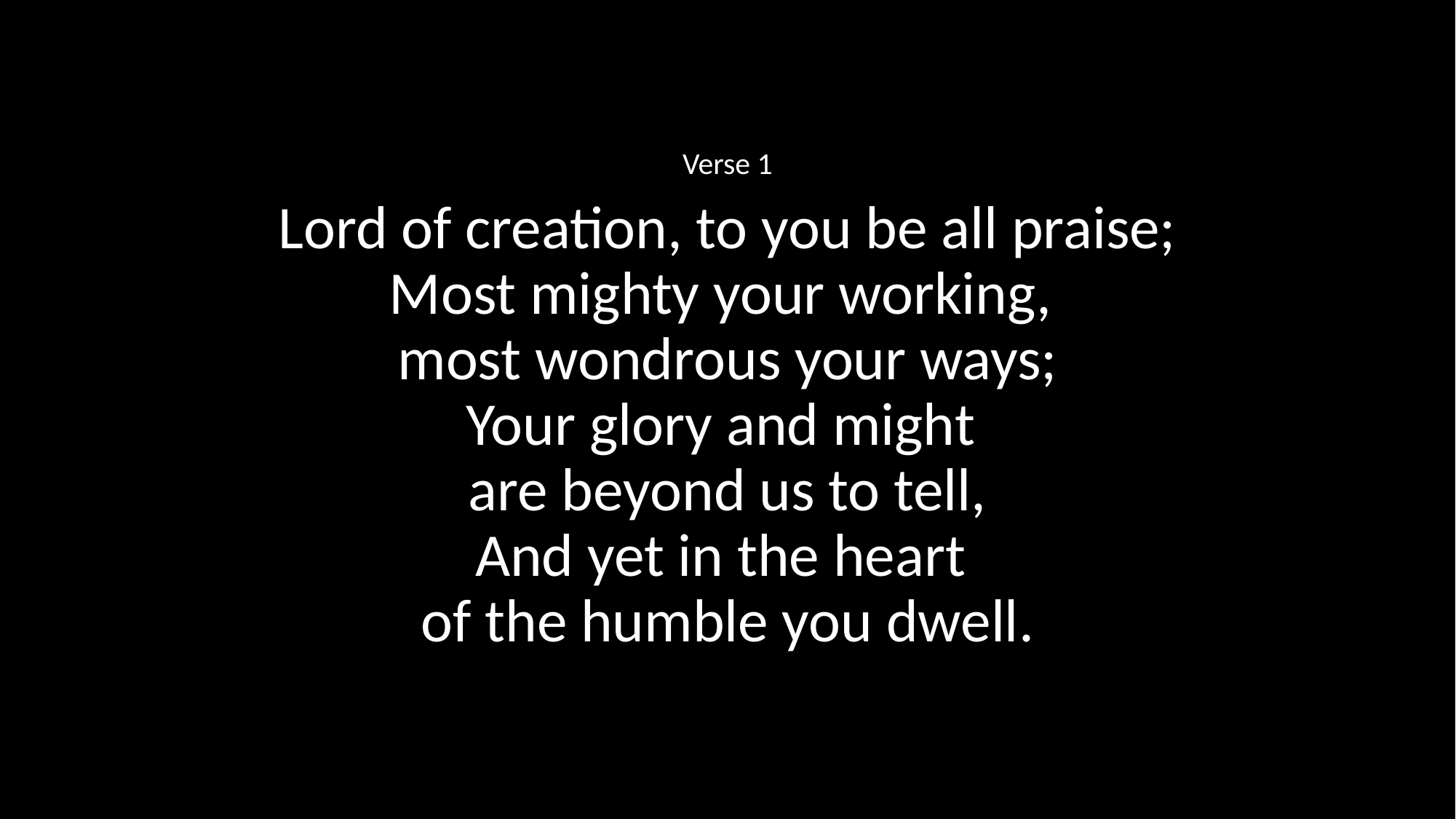

Verse 1
Lord of creation, to you be all praise;
Most mighty your working,
most wondrous your ways;
Your glory and might
are beyond us to tell,
And yet in the heart
of the humble you dwell.